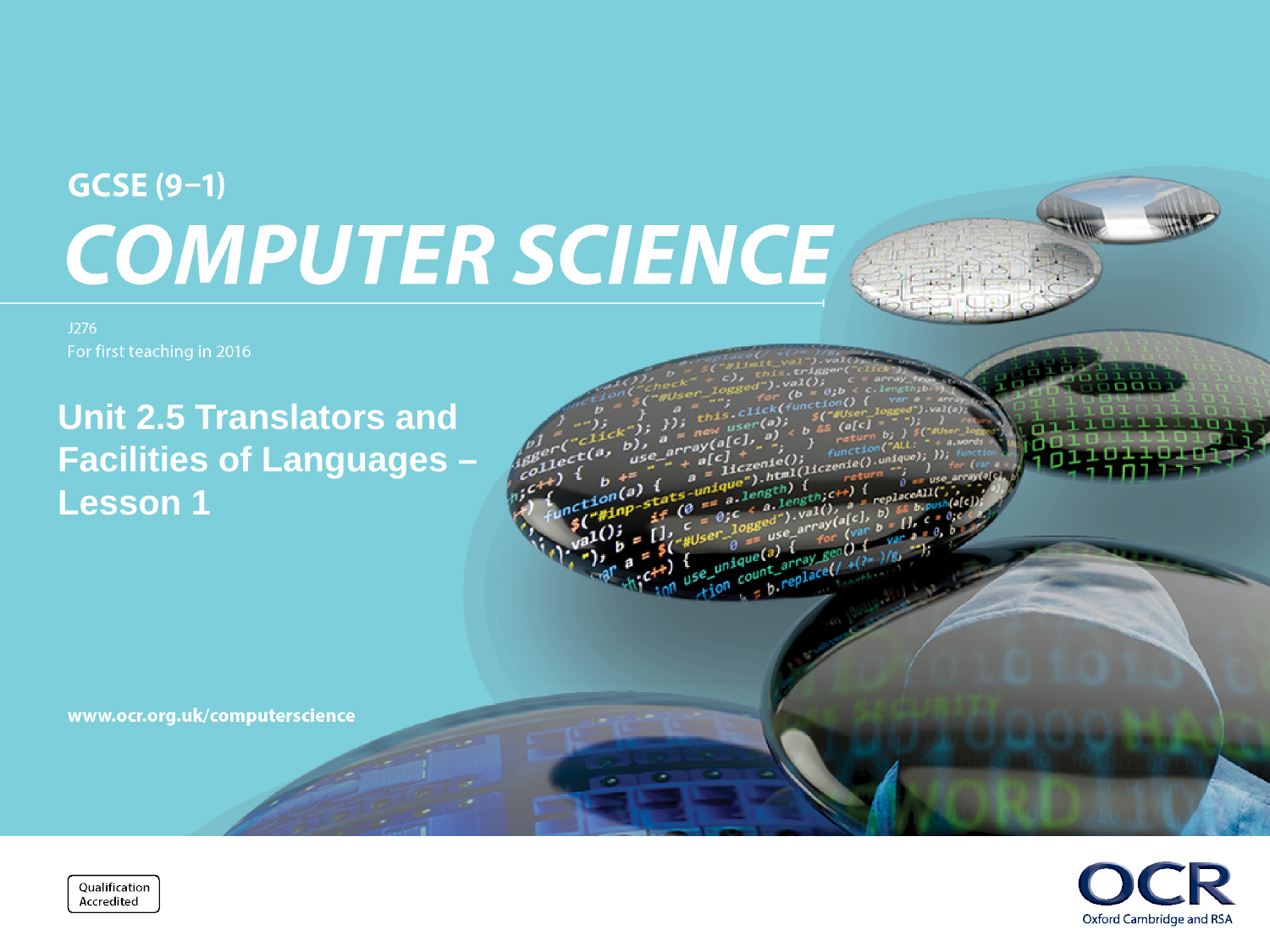

# Unit 2.5 Translators and Facilities of Languages – Lesson 1